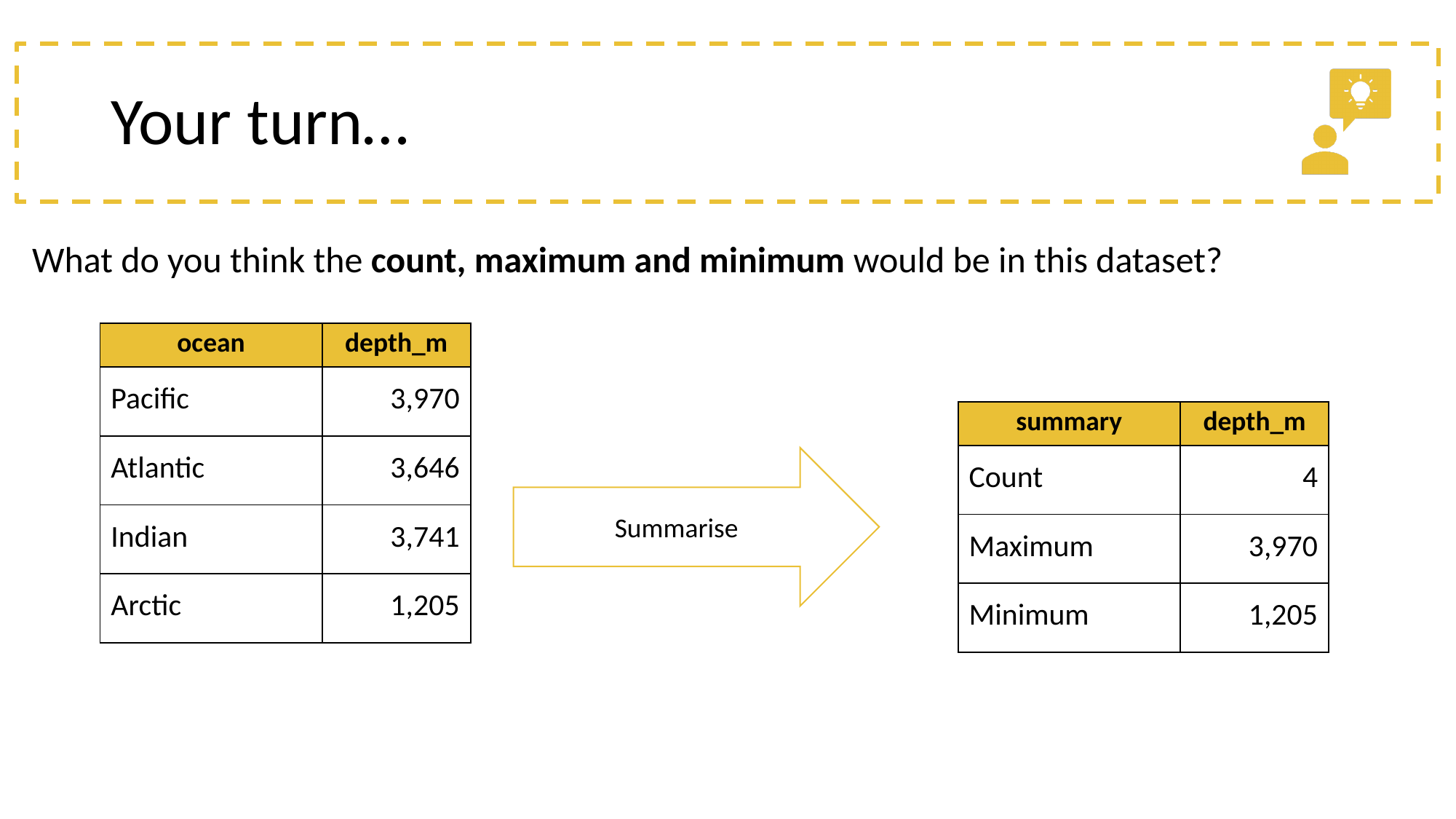

# Your turn…
What do you think the count, maximum and minimum would be in this dataset?

| ocean | depth\_m |
| --- | --- |
| Pacific | 3,970 |
| Atlantic | 3,646 |
| Indian | 3,741 |
| Arctic | 1,205 |
| summary | depth\_m |
| --- | --- |
| Count | 4 |
| Maximum | 3,970 |
| Minimum | 1,205 |
Summarise